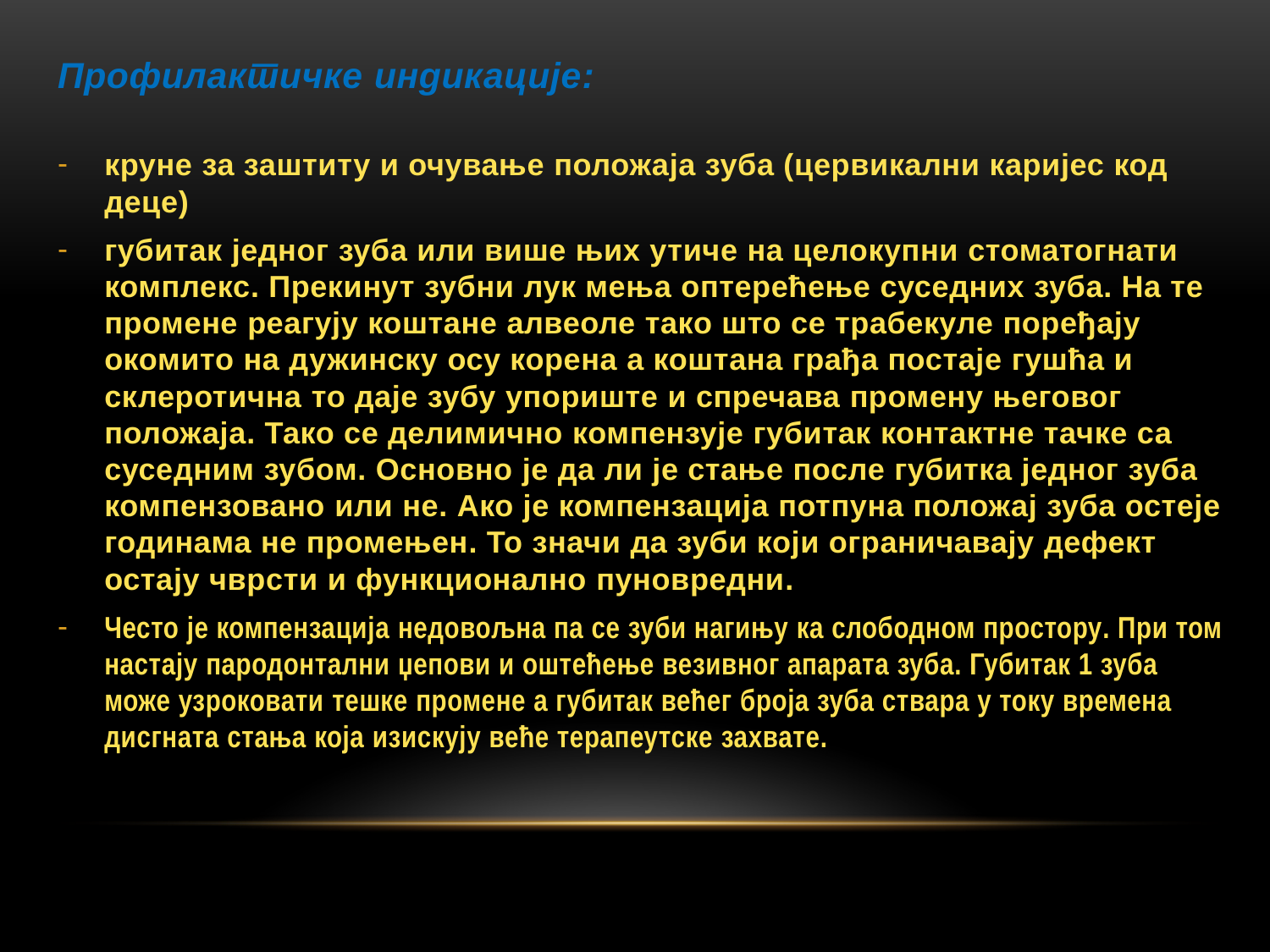

Профилактичке индикације:

круне за заштиту и очување положаја зуба (цервикални каријес код деце)‏
губитак једног зуба или више њих утиче на целокупни стоматогнати комплекс. Прекинут зубни лук мења оптерећење суседних зуба. На те промене реагују коштане алвеоле тако што се трабекуле поређају окомито на дужинску осу корена а коштана грађа постаје гушћа и склеротична то даје зубу упориште и спречава промену његовог положаја. Тако се делимично компензује губитак контактне тачке са суседним зубом. Основно је да ли је стање после губитка једног зуба компензовано или не. Ако је компензација потпуна положај зуба остеје годинама не промењен. То значи да зуби који ограничавају дефект остају чврсти и функционално пуновредни.
Често је компензација недовољна па се зуби нагињу ка слободном простору. При том настају пародонтални џепови и оштећење везивног апарата зуба. Губитак 1 зуба може узроковати тешке промене а губитак већег броја зуба ствара у току времена дисгната стања која изискују веће терапеутске захвате.